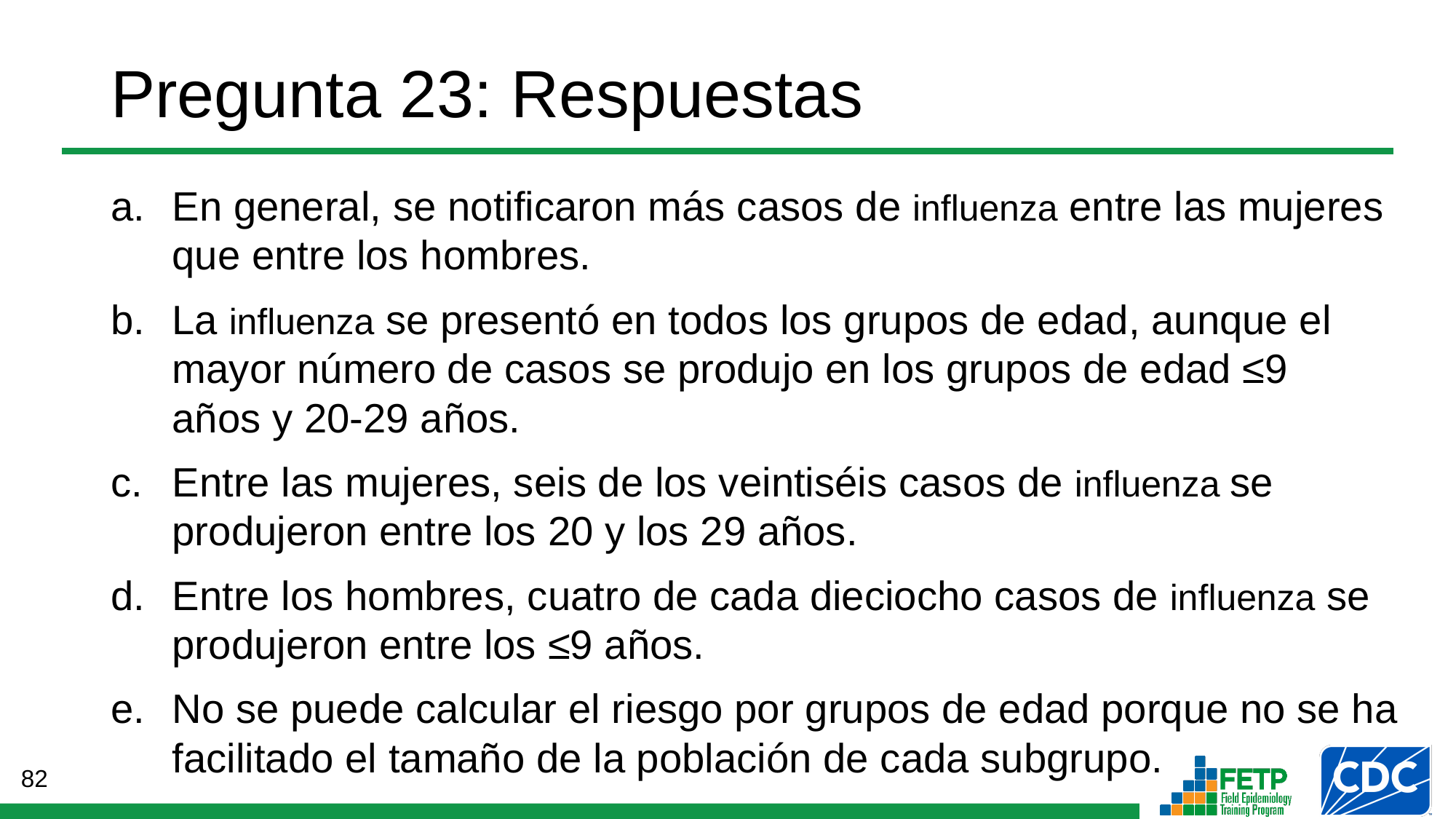

# Pregunta 23: Respuestas
En general, se notificaron más casos de influenza entre las mujeres que entre los hombres.
La influenza se presentó en todos los grupos de edad, aunque el mayor número de casos se produjo en los grupos de edad ≤9
años y 20-29 años.
Entre las mujeres, seis de los veintiséis casos de influenza se produjeron entre los 20 y los 29 años.
Entre los hombres, cuatro de cada dieciocho casos de influenza se produjeron entre los ≤9 años.
No se puede calcular el riesgo por grupos de edad porque no se ha facilitado el tamaño de la población de cada subgrupo.